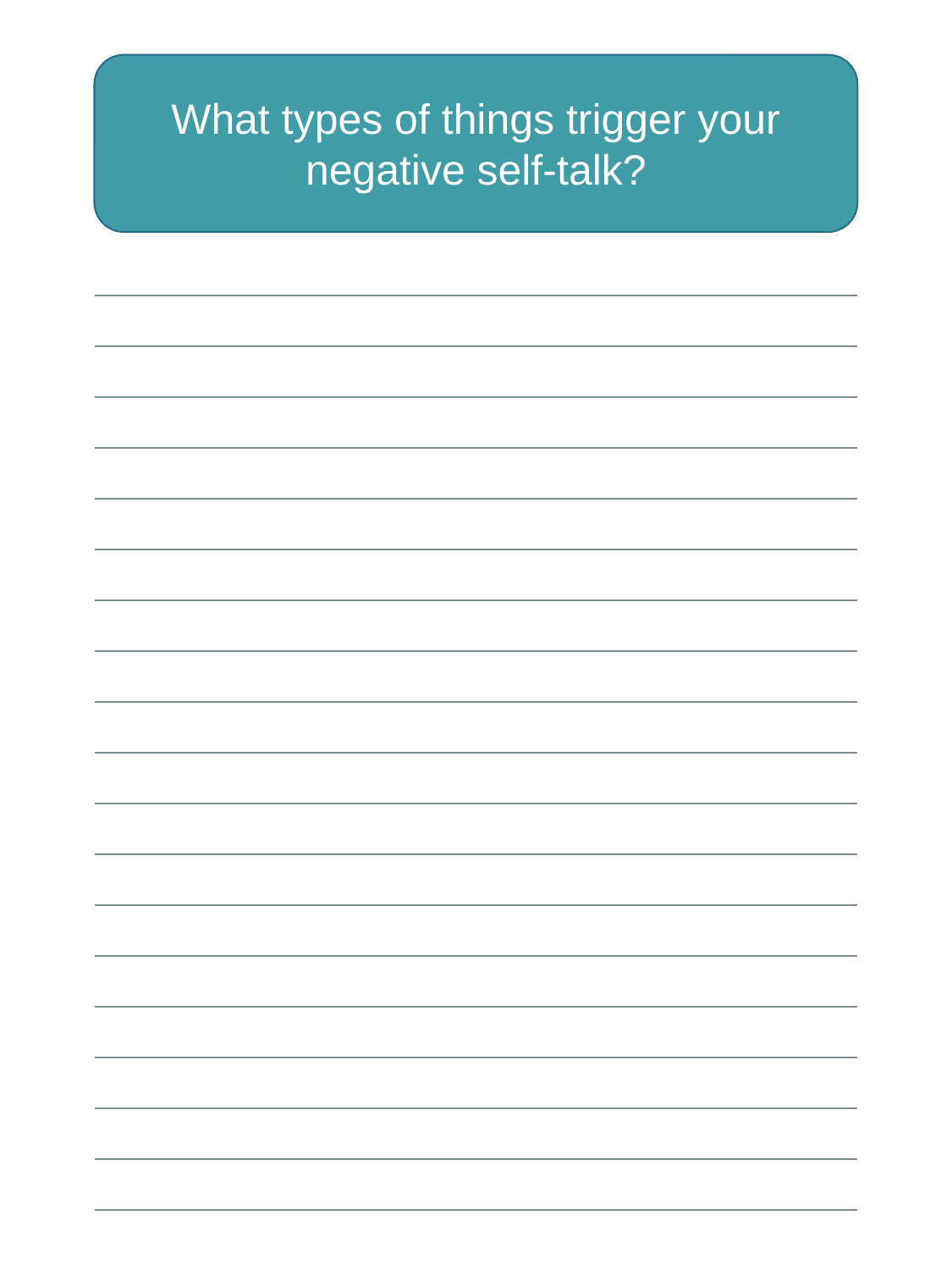

What types of things trigger your negative self-talk?
|  |
| --- |
|  |
|  |
|  |
|  |
|  |
|  |
|  |
|  |
|  |
|  |
|  |
|  |
|  |
|  |
|  |
|  |
|  |